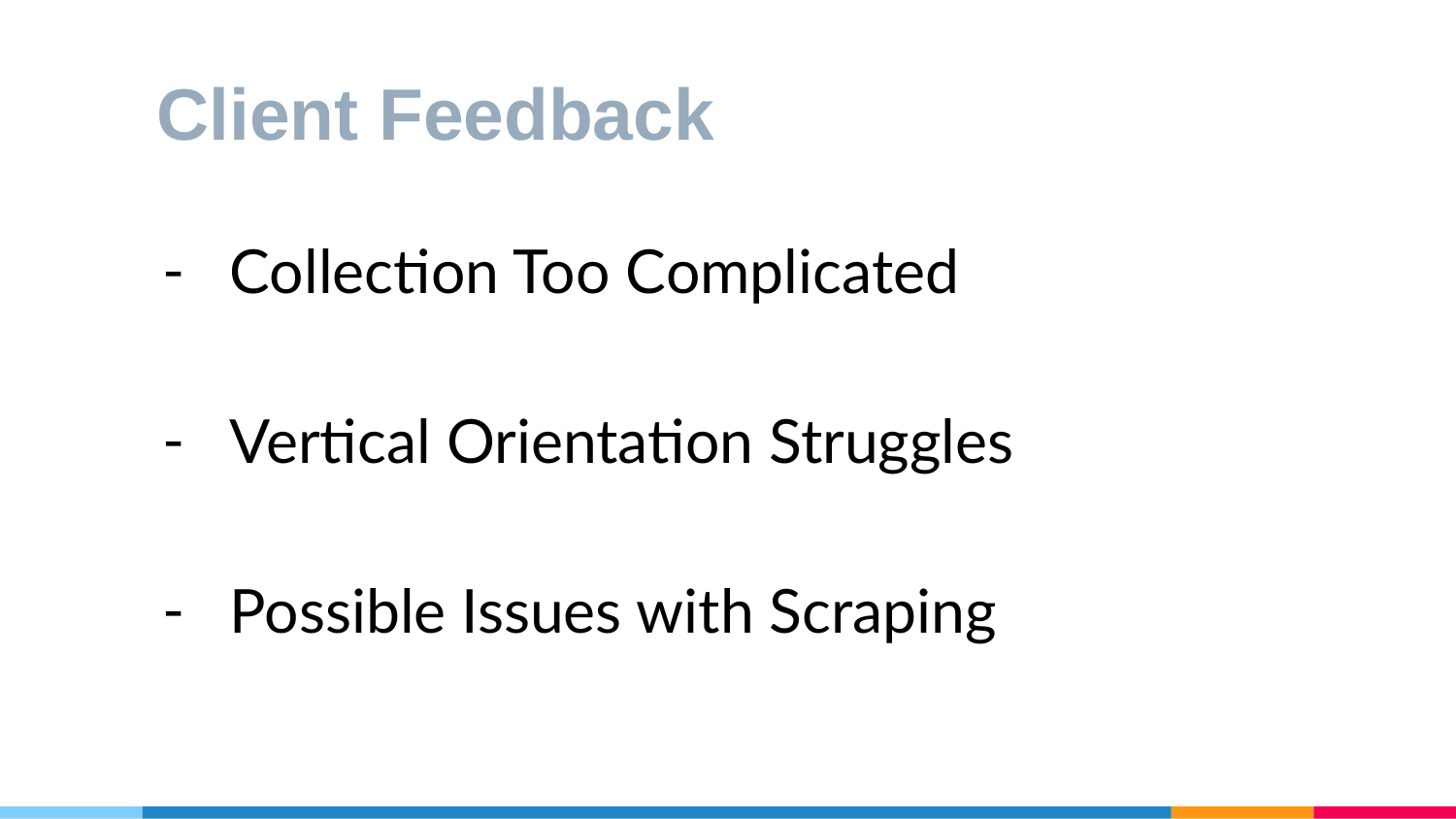

# Client Feedback
Collection Too Complicated

Vertical Orientation Struggles

Possible Issues with Scraping